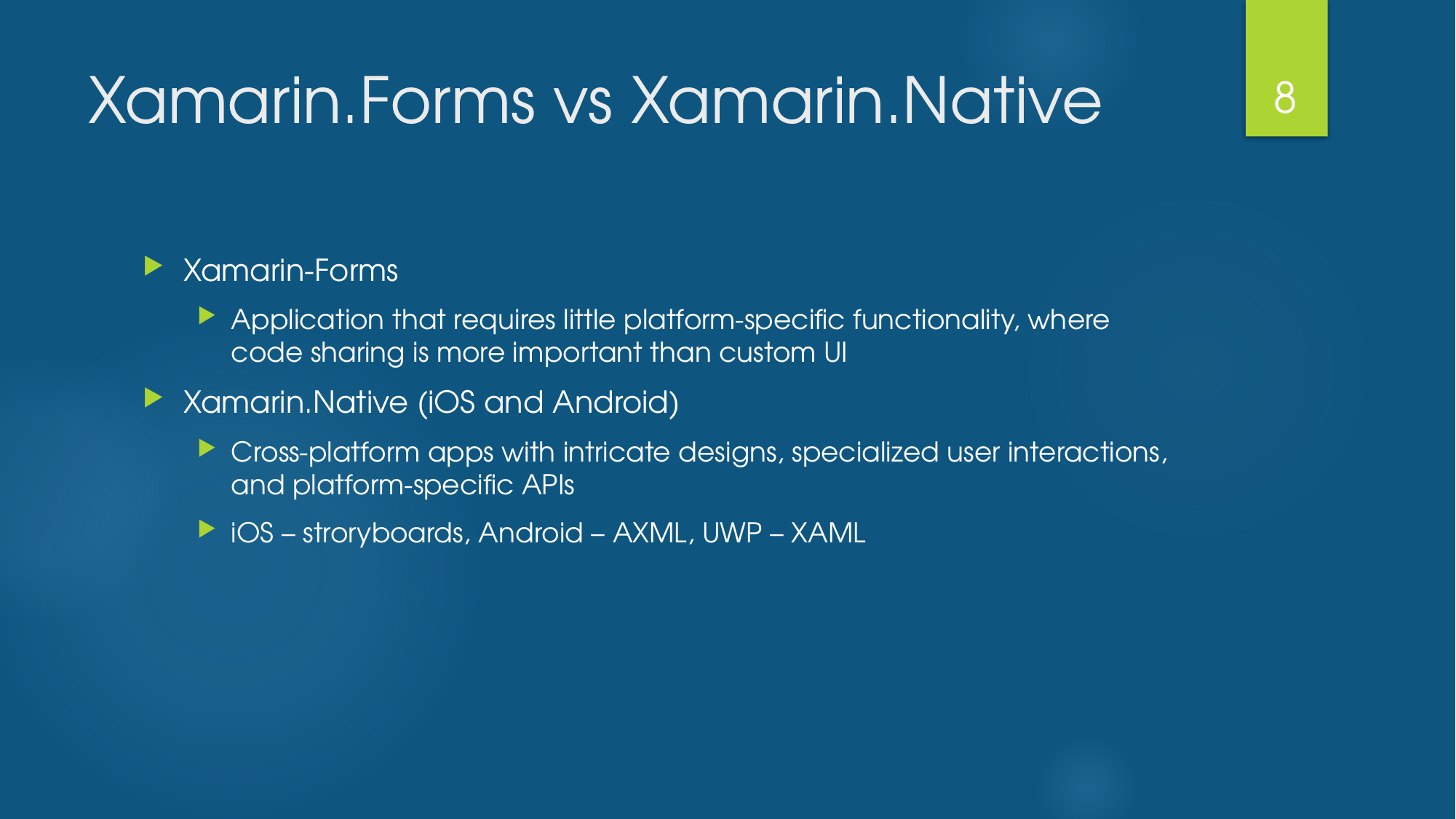

8
# Xamarin.Forms vs Xamarin.Native
Xamarin-Forms
Application that requires little platform-specific functionality, where code sharing is more important than custom UI
Xamarin.Native (iOS and Android)
Cross-platform apps with intricate designs, specialized user interactions, and platform-specific APIs
iOS – stroryboards, Android – AXML, UWP – XAML